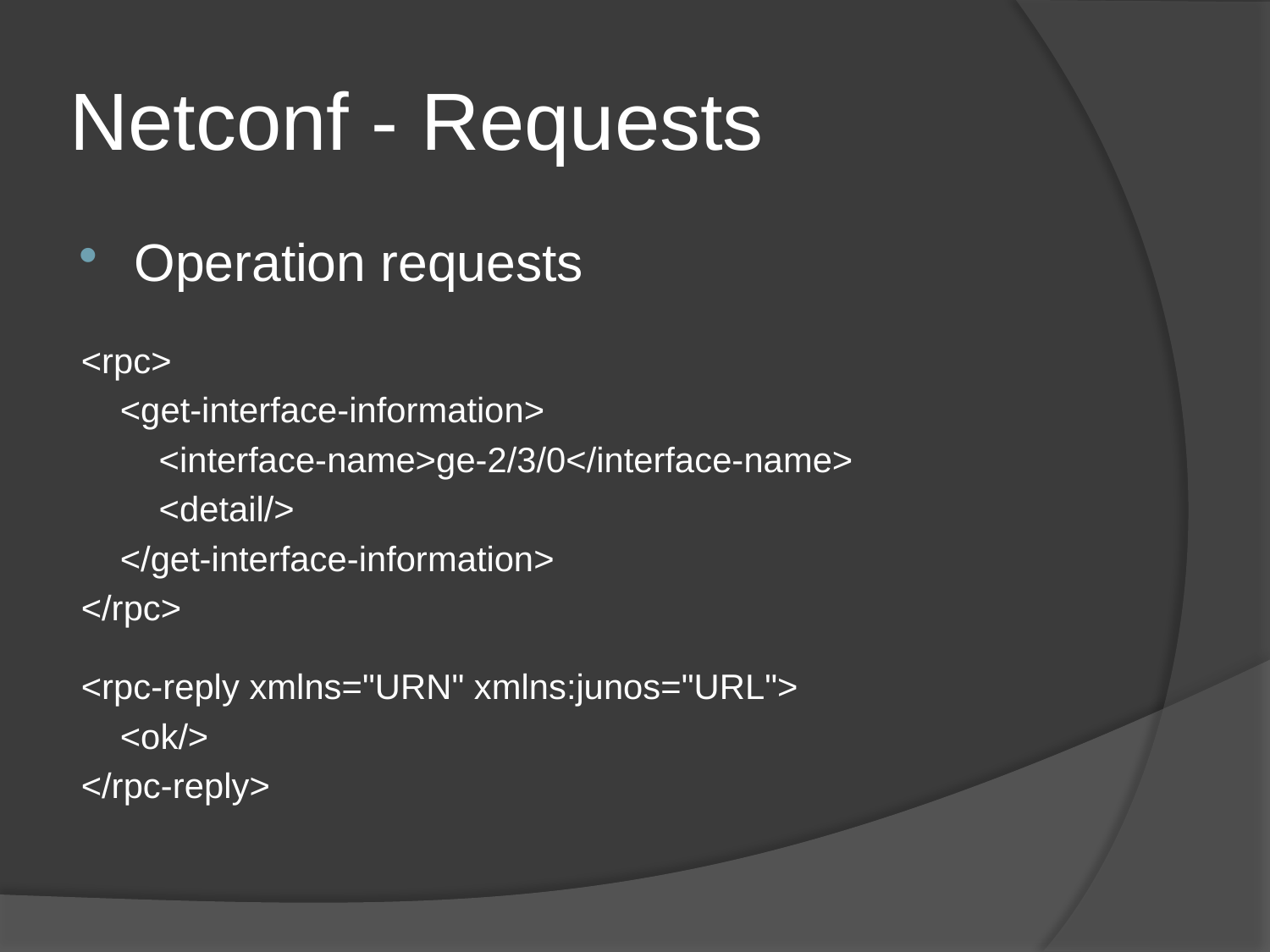

# Netconf - Requests
Operation requests

<rpc>
    <get-interface-information>
        <interface-name>ge-2/3/0</interface-name>
        <detail/>
    </get-interface-information>
</rpc>

<rpc-reply xmlns="URN" xmlns:junos="URL">
    <ok/>
</rpc-reply>